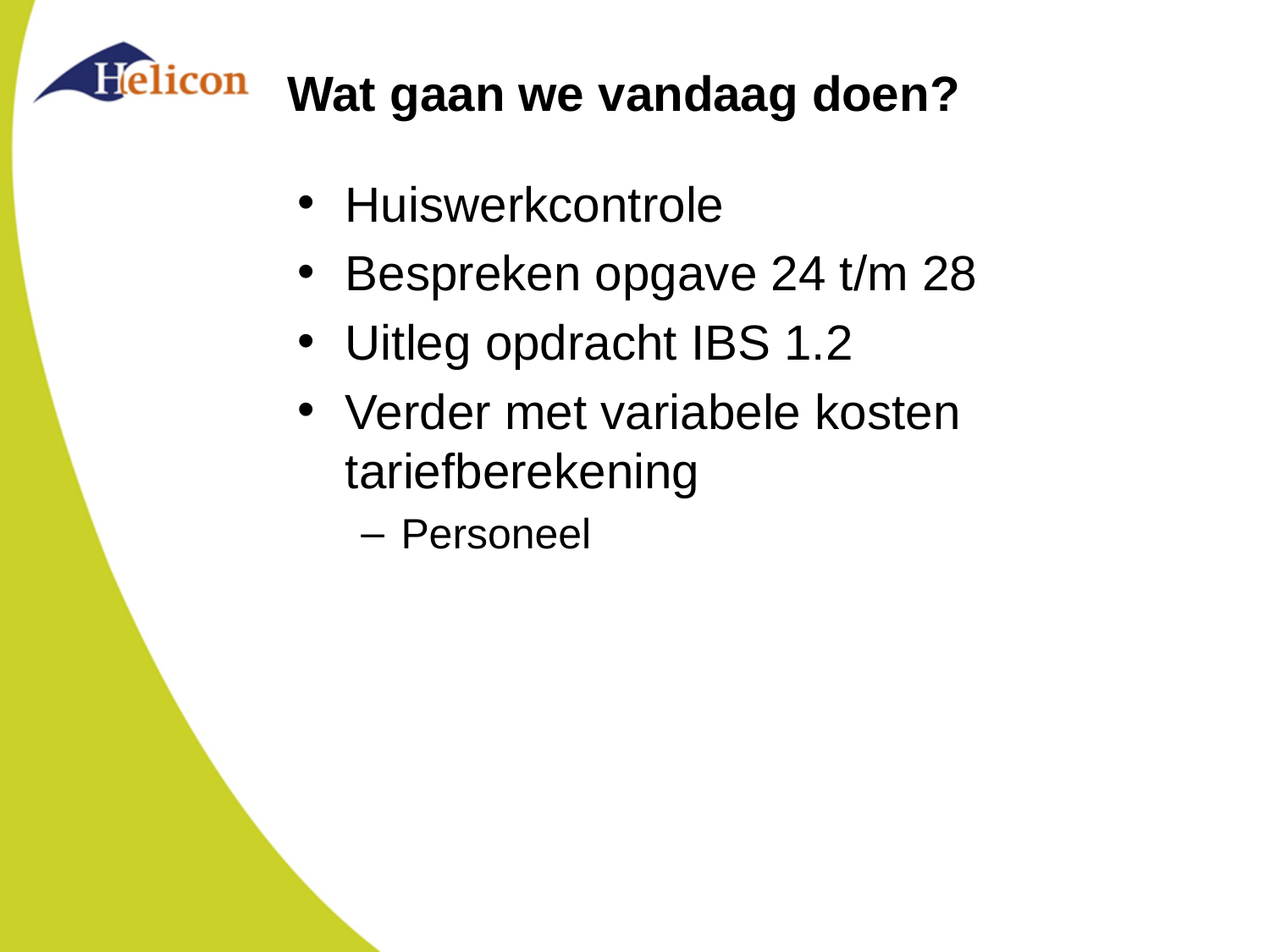

# Wat gaan we vandaag doen?
Huiswerkcontrole
Bespreken opgave 24 t/m 28
Uitleg opdracht IBS 1.2
Verder met variabele kosten tariefberekening
Personeel